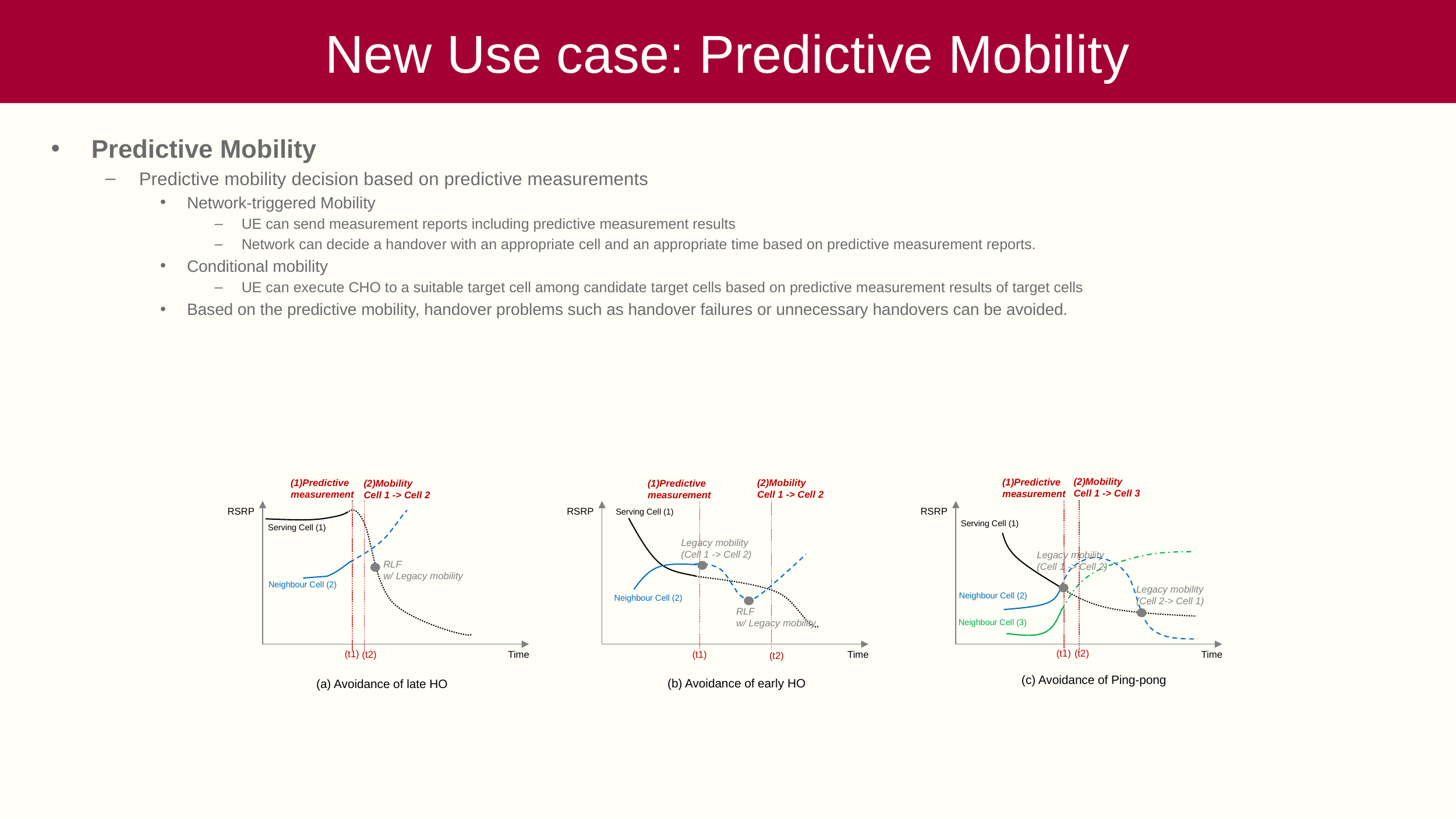

# New Use case: Predictive Mobility
Predictive Mobility
Predictive mobility decision based on predictive measurements
Network-triggered Mobility
UE can send measurement reports including predictive measurement results
Network can decide a handover with an appropriate cell and an appropriate time based on predictive measurement reports.
Conditional mobility
UE can execute CHO to a suitable target cell among candidate target cells based on predictive measurement results of target cells
Based on the predictive mobility, handover problems such as handover failures or unnecessary handovers can be avoided.

(2)Mobility
Cell 1 -> Cell 3
(1)Predictive measurement
(1)Predictive measurement
(2)Mobility
Cell 1 -> Cell 2
(2)Mobility
Cell 1 -> Cell 2
(1)Predictive measurement
RSRP
RSRP
RSRP
Serving Cell (1)

Serving Cell (1)
Serving Cell (1)

Legacy mobility
(Cell 1 -> Cell 2)

Legacy mobility
(Cell 1 -> Cell 2)

RLF
w/ Legacy mobility

Neighbour Cell (2)

Legacy mobility
(Cell 2-> Cell 1)

Neighbour Cell (2)

Neighbour Cell (2)

RLF
w/ Legacy mobility

Neighbour Cell (3)
(t1)
(t2)
(t1)
(t2)
Time
(t1)
Time
Time
(t2)
(c) Avoidance of Ping-pong
(b) Avoidance of early HO
(a) Avoidance of late HO